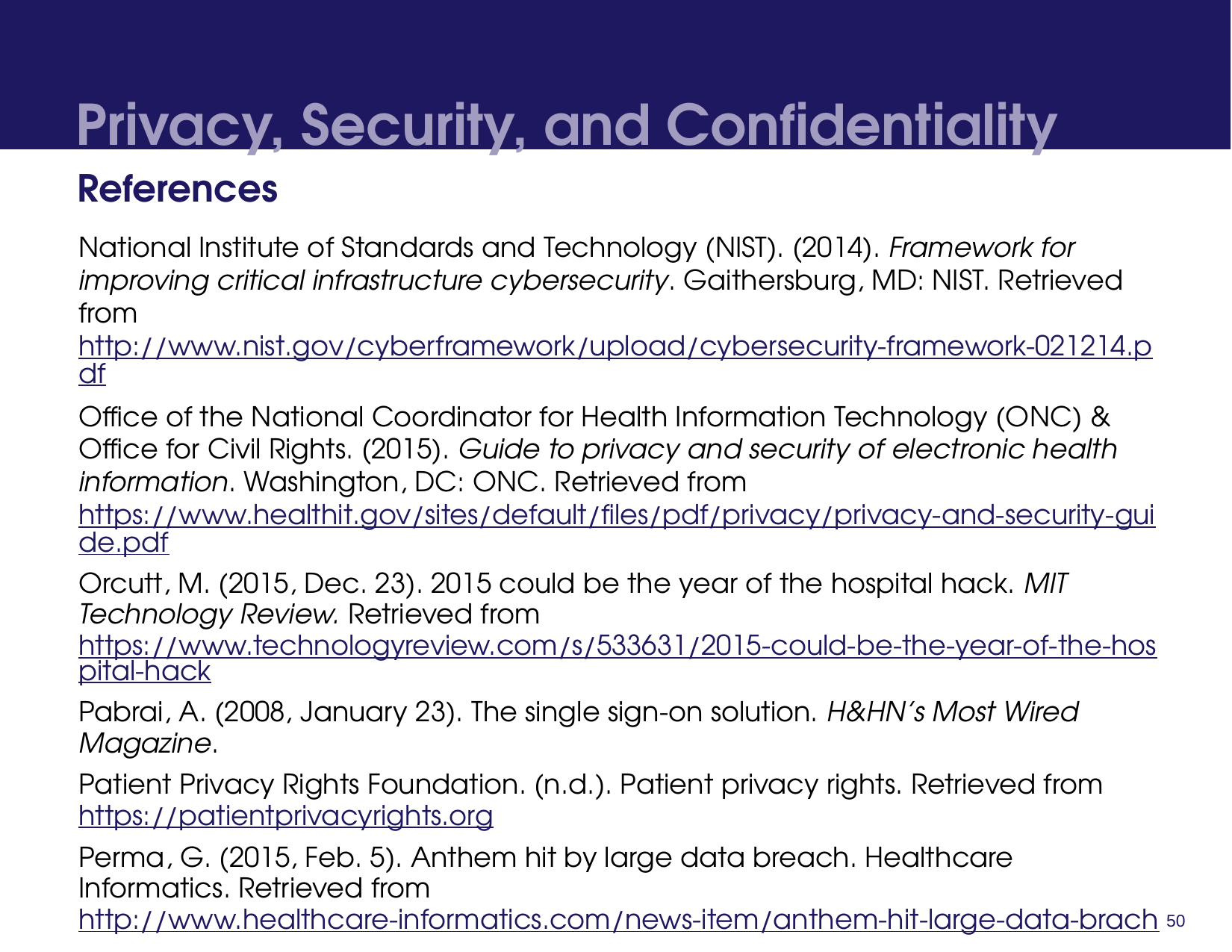

# Privacy, Security, and Confidentiality
References
National Institute of Standards and Technology (NIST). (2014). Framework for improving critical infrastructure cybersecurity. Gaithersburg, MD: NIST. Retrieved from http://www.nist.gov/cyberframework/upload/cybersecurity-framework-021214.pdf
Office of the National Coordinator for Health Information Technology (ONC) & Office for Civil Rights. (2015). Guide to privacy and security of electronic health information. Washington, DC: ONC. Retrieved from https://www.healthit.gov/sites/default/files/pdf/privacy/privacy-and-security-guide.pdf
Orcutt, M. (2015, Dec. 23). 2015 could be the year of the hospital hack. MIT Technology Review. Retrieved from https://www.technologyreview.com/s/533631/2015-could-be-the-year-of-the-hospital-hack
Pabrai, A. (2008, January 23). The single sign-on solution. H&HN’s Most Wired Magazine.
Patient Privacy Rights Foundation. (n.d.). Patient privacy rights. Retrieved from https://patientprivacyrights.org
Perma, G. (2015, Feb. 5). Anthem hit by large data breach. Healthcare Informatics. Retrieved from http://www.healthcare-informatics.com/news-item/anthem-hit-large-data-brach

50